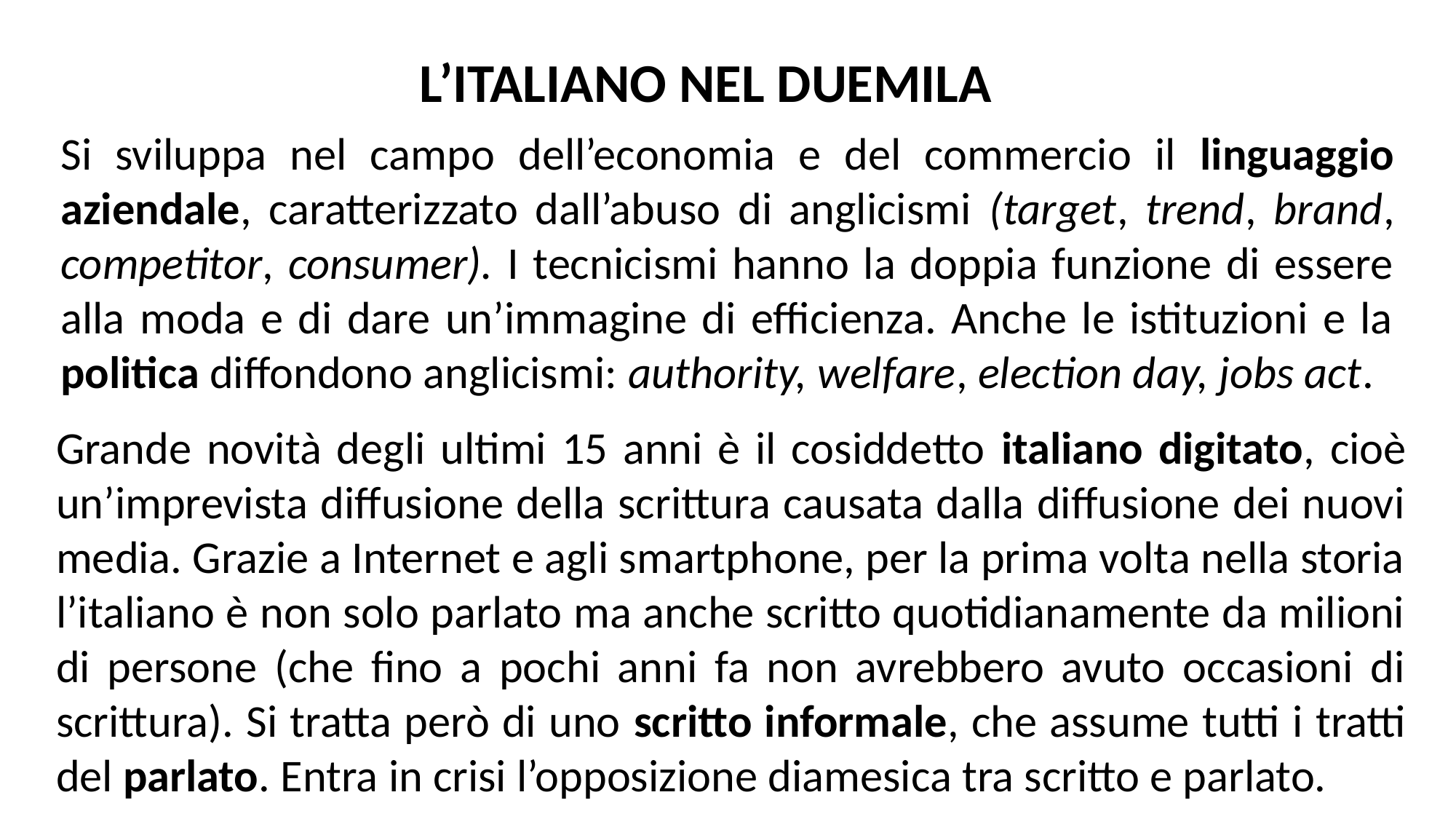

L’ITALIANO NEL DUEMILA
Si sviluppa nel campo dell’economia e del commercio il linguaggio aziendale, caratterizzato dall’abuso di anglicismi (target, trend, brand, competitor, consumer). I tecnicismi hanno la doppia funzione di essere alla moda e di dare un’immagine di efficienza. Anche le istituzioni e la politica diffondono anglicismi: authority, welfare, election day, jobs act.
Grande novità degli ultimi 15 anni è il cosiddetto italiano digitato, cioè un’imprevista diffusione della scrittura causata dalla diffusione dei nuovi media. Grazie a Internet e agli smartphone, per la prima volta nella storia l’italiano è non solo parlato ma anche scritto quotidianamente da milioni di persone (che fino a pochi anni fa non avrebbero avuto occasioni di scrittura). Si tratta però di uno scritto informale, che assume tutti i tratti del parlato. Entra in crisi l’opposizione diamesica tra scritto e parlato.